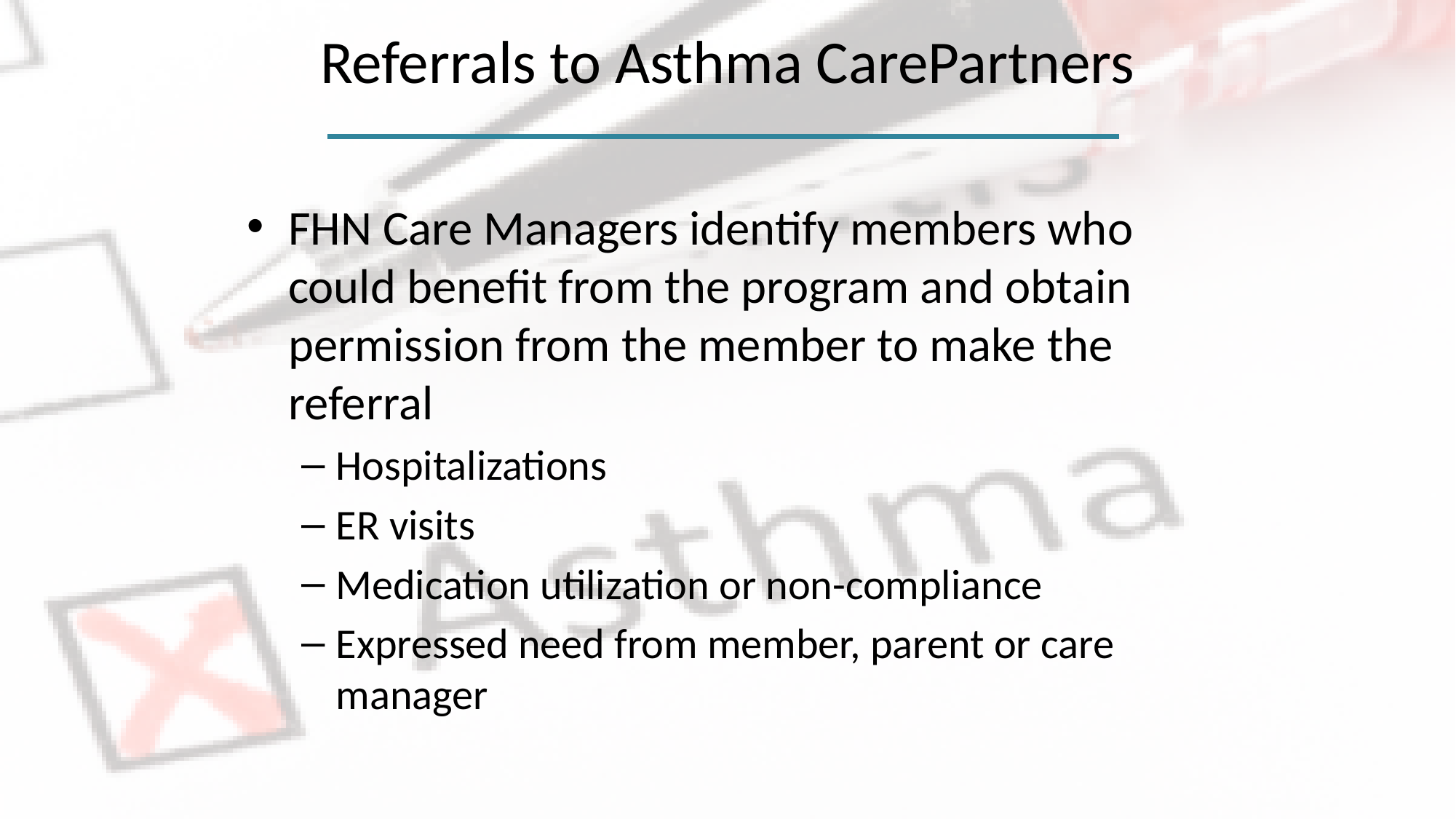

Referrals to Asthma CarePartners
FHN Care Managers identify members who could benefit from the program and obtain permission from the member to make the referral
Hospitalizations
ER visits
Medication utilization or non-compliance
Expressed need from member, parent or care manager